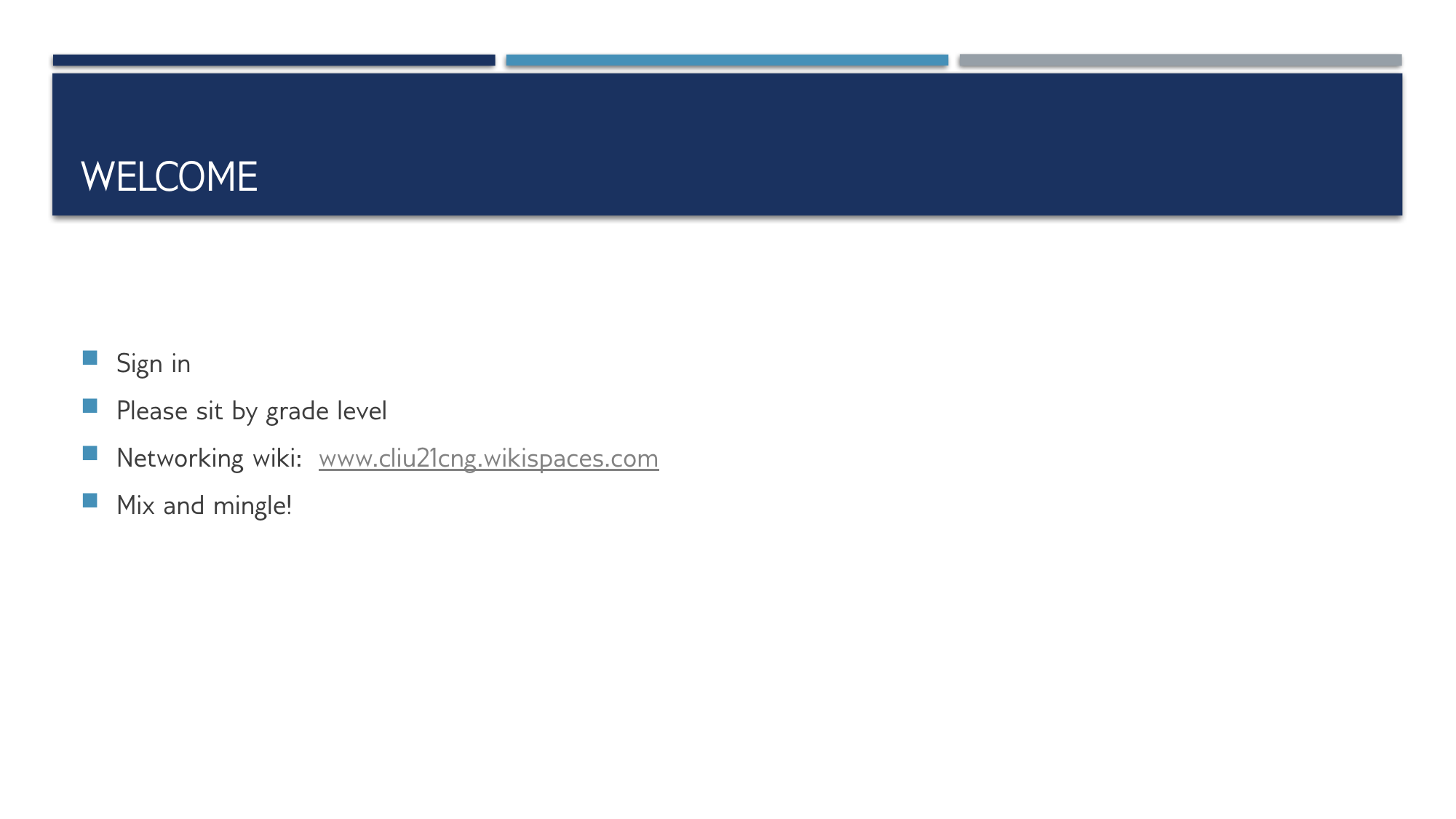

# Welcome
Sign in
Please sit by grade level
Networking wiki:  www.cliu21cng.wikispaces.com
Mix and mingle!